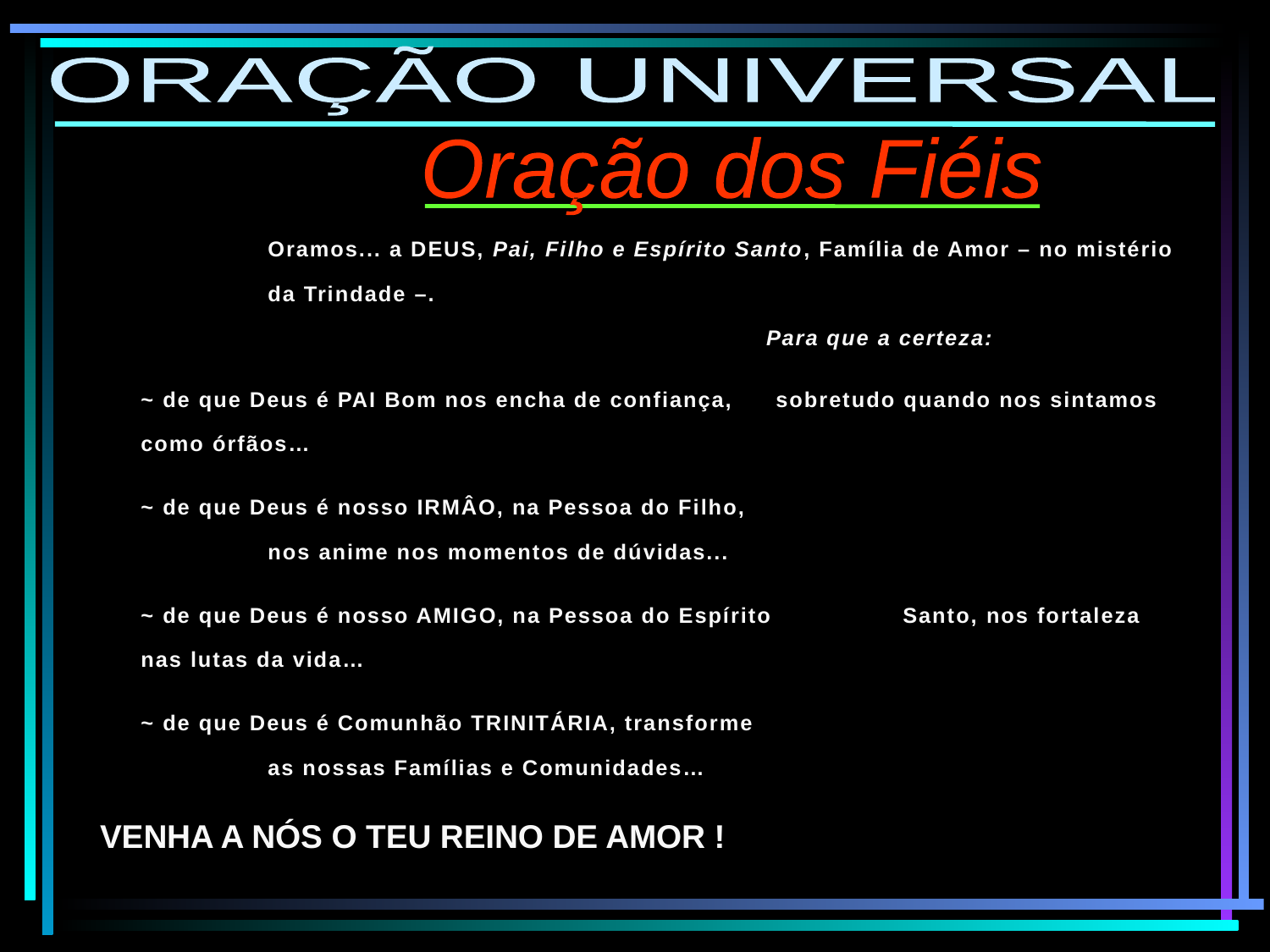

ORAÇÃO UNIVERSAL

Oração dos Fiéis

Oramos... a DEUS, Pai, Filho e Espírito Santo, Família de Amor – no mistério da Trindade –.
				       Para que a certeza:

~ de que Deus é PAI Bom nos encha de confiança, 	sobretudo quando nos sintamos como órfãos…

~ de que Deus é nosso IRMÂO, na Pessoa do Filho,
	nos anime nos momentos de dúvidas...

~ de que Deus é nosso AMIGO, na Pessoa do Espírito 	Santo, nos fortaleza nas lutas da vida…

~ de que Deus é Comunhão TRINITÁRIA, transforme
	as nossas Famílias e Comunidades…
VENHA A NÓS O TEU REINO DE AMOR !